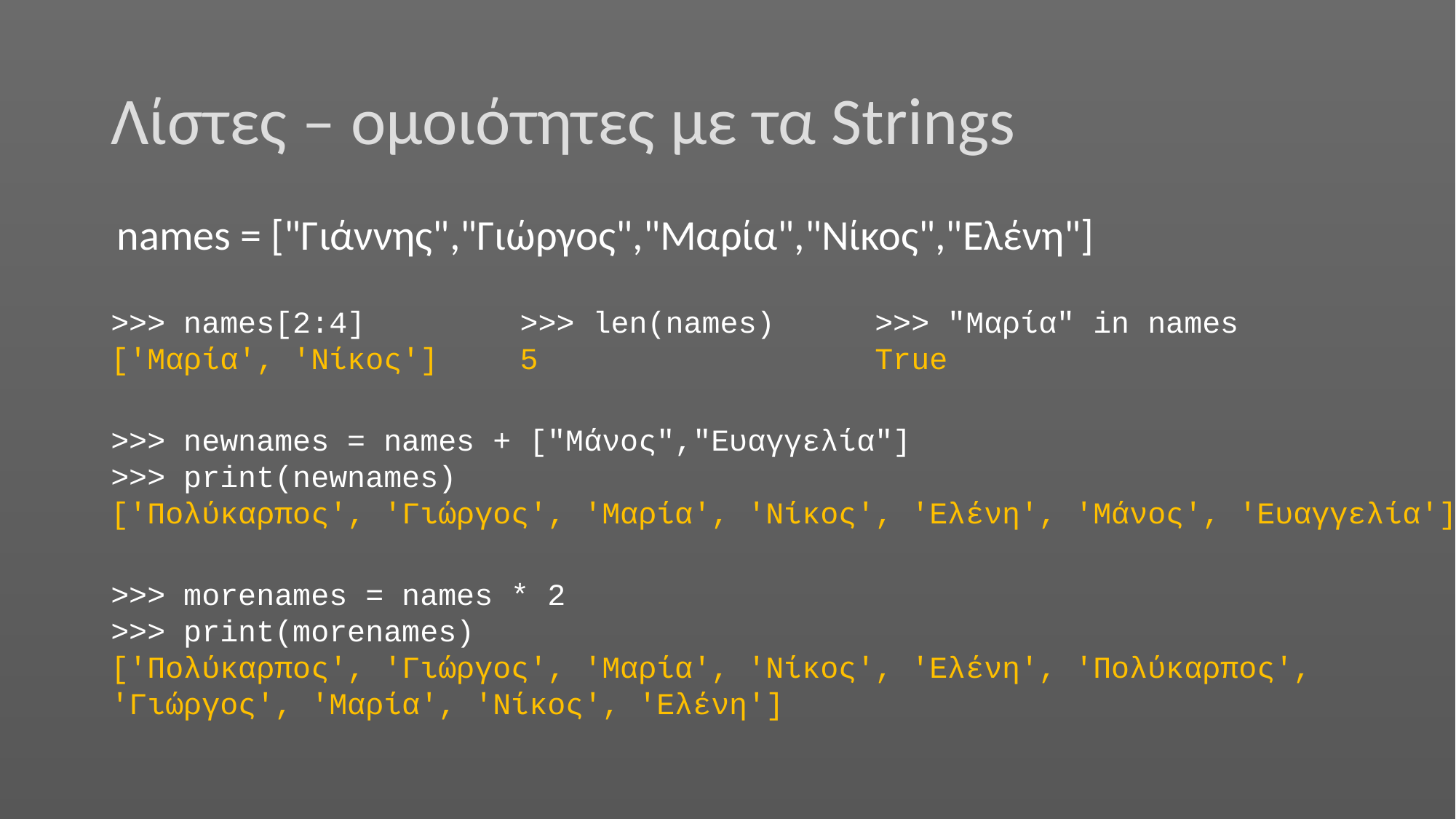

# Λίστες – ομοιότητες με τα Strings
names = ["Γιάννης","Γιώργος","Μαρία","Νίκος","Ελένη"]
>>> names[2:4]
['Μαρία', 'Νίκος']
>>> len(names)
5
>>> "Μαρία" in names
True
>>> newnames = names + ["Μάνος","Ευαγγελία"]
>>> print(newnames)
['Πολύκαρπος', 'Γιώργος', 'Μαρία', 'Νίκος', 'Ελένη', 'Μάνος', 'Ευαγγελία']
>>> morenames = names * 2
>>> print(morenames)
['Πολύκαρπος', 'Γιώργος', 'Μαρία', 'Νίκος', 'Ελένη', 'Πολύκαρπος', 'Γιώργος', 'Μαρία', 'Νίκος', 'Ελένη']